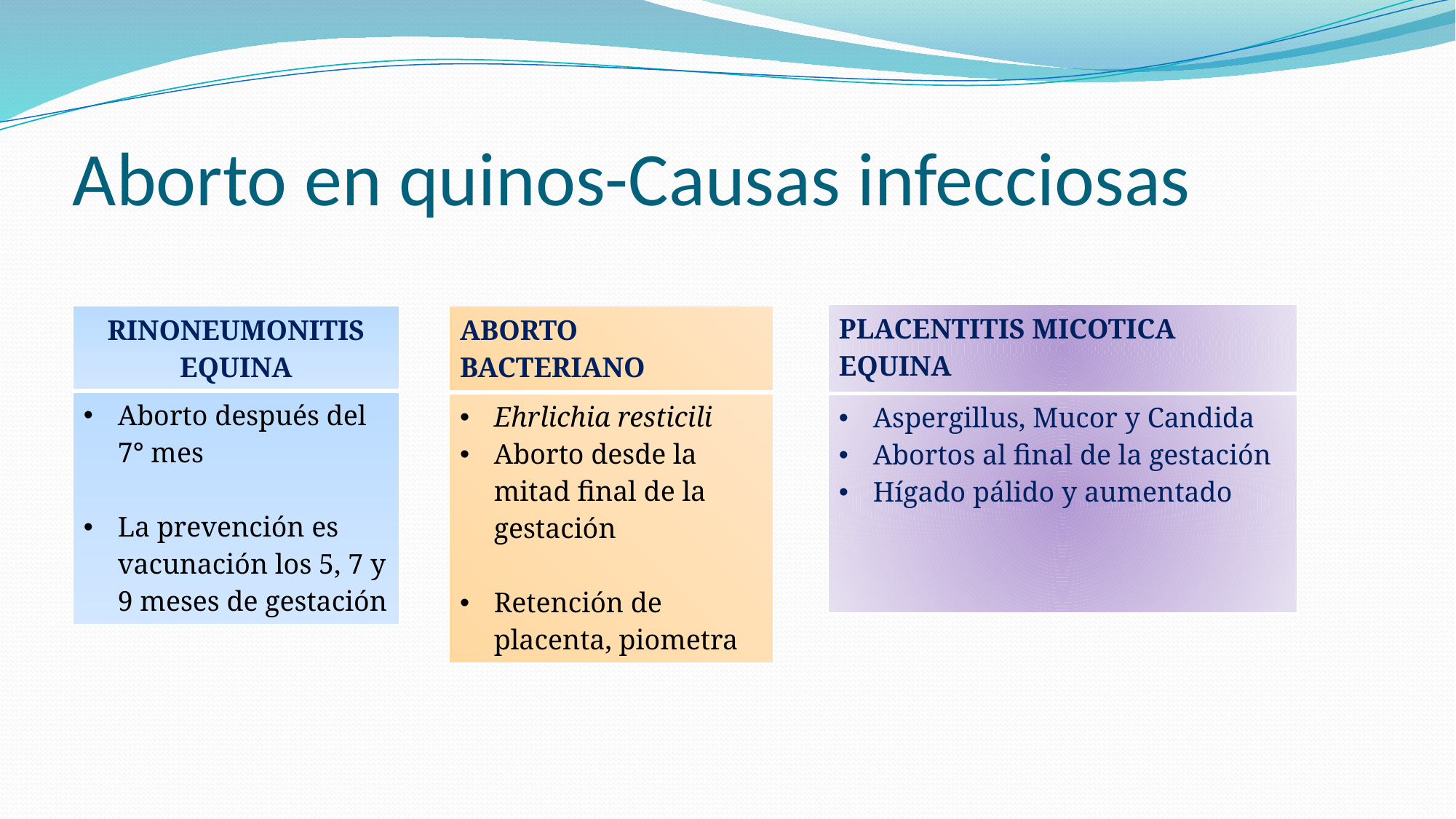

# Aborto en quinos-Causas infecciosas

| PLACENTITIS MICOTICA EQUINA |
| --- |
| Aspergillus, Mucor y Candida Abortos al final de la gestación Hígado pálido y aumentado |
| RINONEUMONITIS EQUINA |
| --- |
| Aborto después del 7° mes La prevención es vacunación los 5, 7 y 9 meses de gestación |
| ABORTO BACTERIANO |
| --- |
| Ehrlichia resticili Aborto desde la mitad final de la gestación Retención de placenta, piometra |